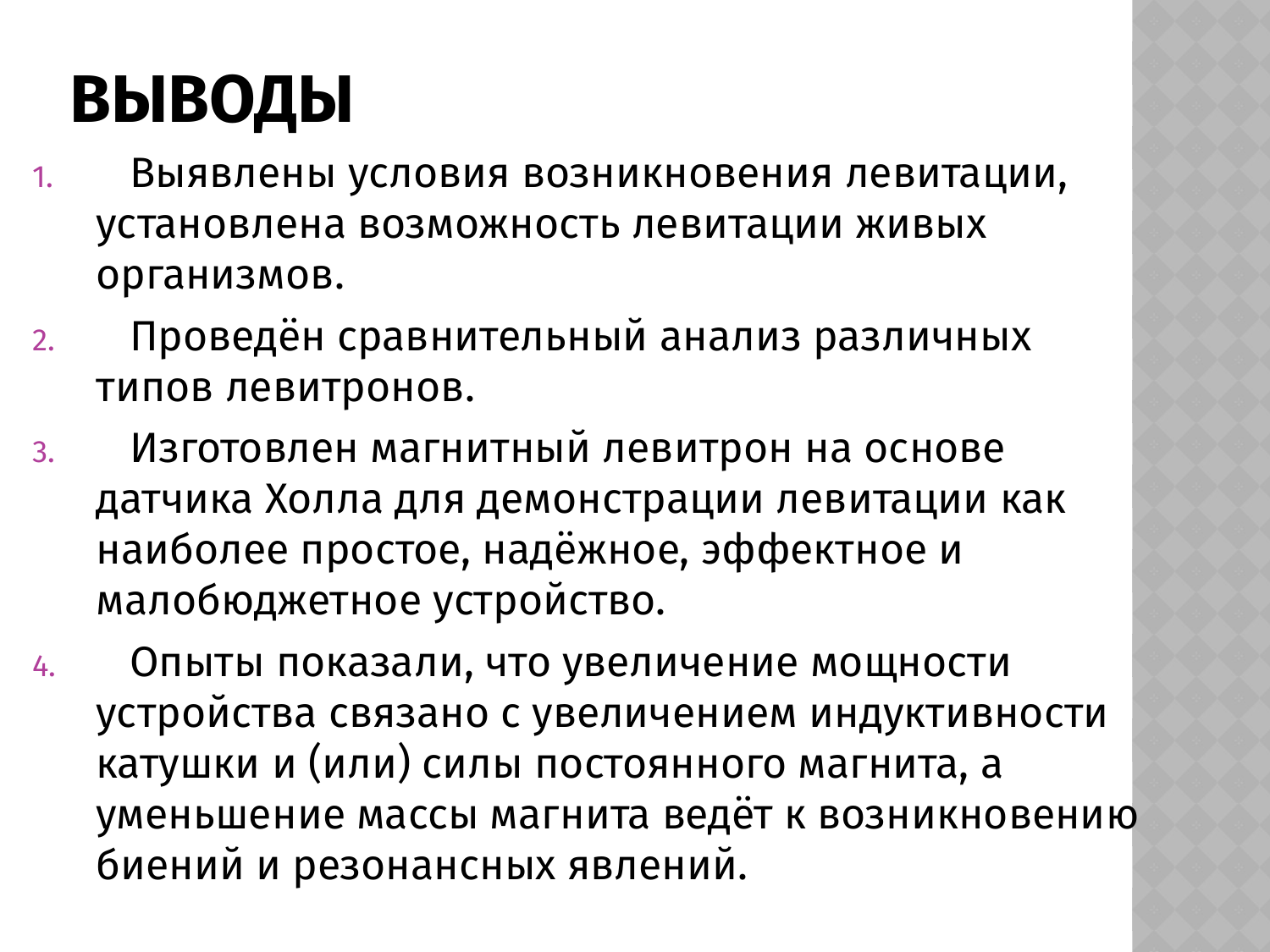

# выводы
   Выявлены условия возникновения левитации, установлена возможность левитации живых организмов.
   Проведён сравнительный анализ различных типов левитронов.
   Изготовлен магнитный левитрон на основе датчика Холла для демонстрации левитации как наиболее простое, надёжное, эффектное и малобюджетное устройство.
   Опыты показали, что увеличение мощности устройства связано с увеличением индуктивности катушки и (или) силы постоянного магнита, а уменьшение массы магнита ведёт к возникновению биений и резонансных явлений.